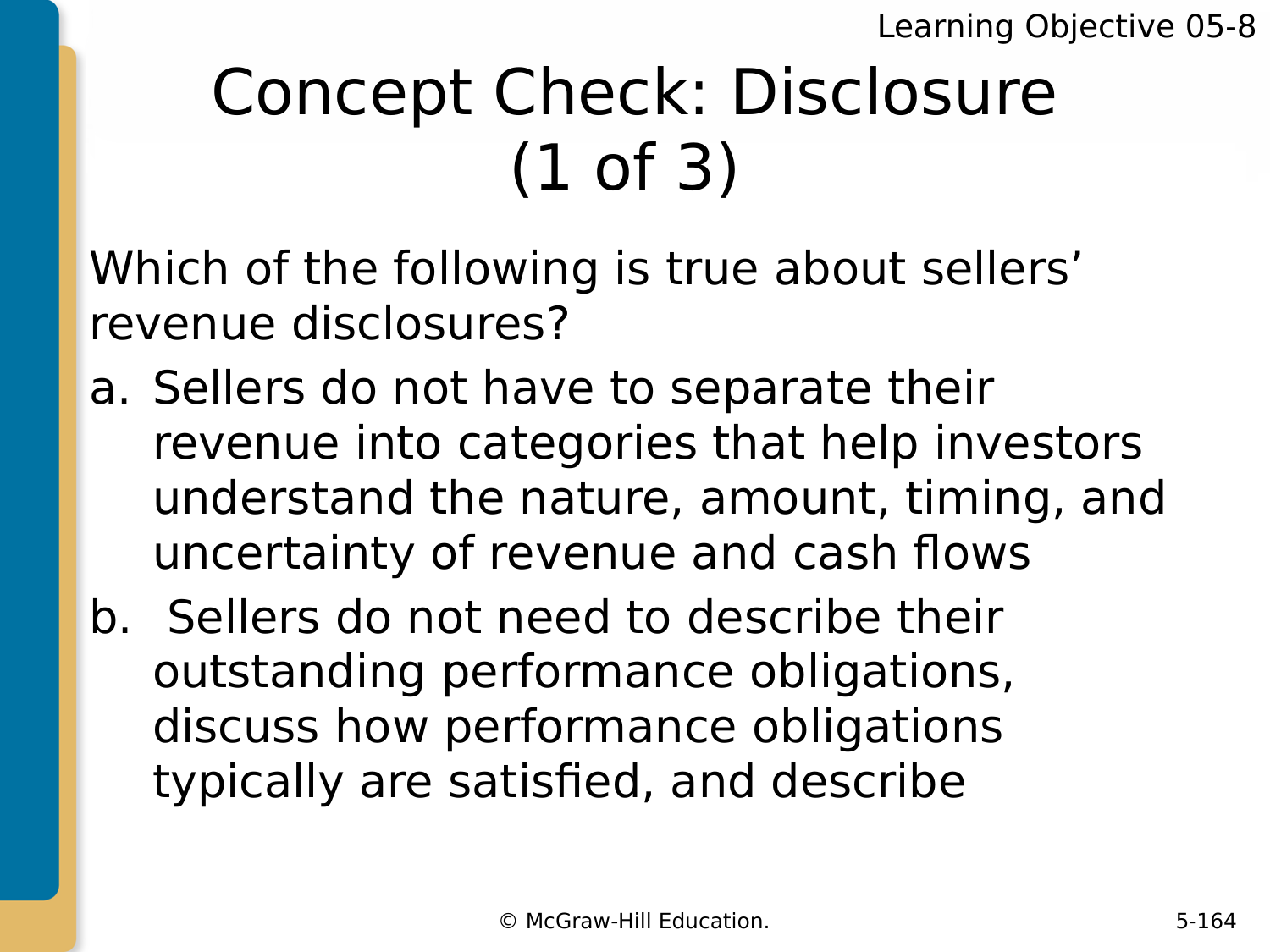

Learning Objective 05-8
# Concept Check: Disclosure (1 of 3)
Which of the following is true about sellers’ revenue disclosures?
Sellers do not have to separate their revenue into categories that help investors understand the nature, amount, timing, and uncertainty of revenue and cash flows
 Sellers do not need to describe their outstanding performance obligations, discuss how performance obligations typically are satisfied, and describe